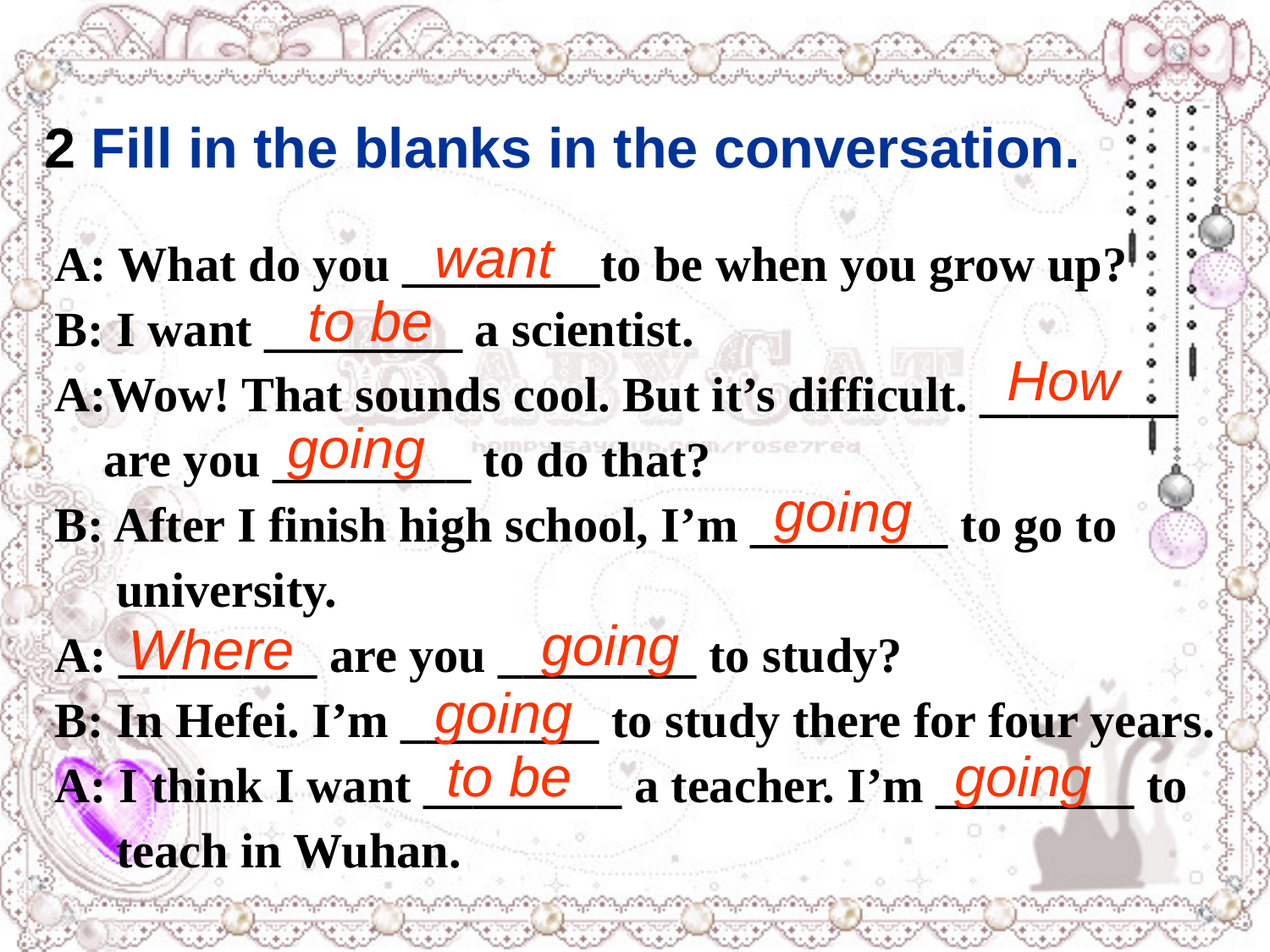

2 Fill in the blanks in the conversation.
want
A: What do you ________to be when you grow up?
B: I want ________ a scientist.
A:Wow! That sounds cool. But it’s difficult. ________
    are you ________ to do that?
B: After I finish high school, I’m ________ to go to
     university.
A: ________ are you ________ to study?
B: In Hefei. I’m ________ to study there for four years.
A: I think I want ________ a teacher. I’m ________ to
     teach in Wuhan.

to be
How
going
going
going
Where
going
to be
going